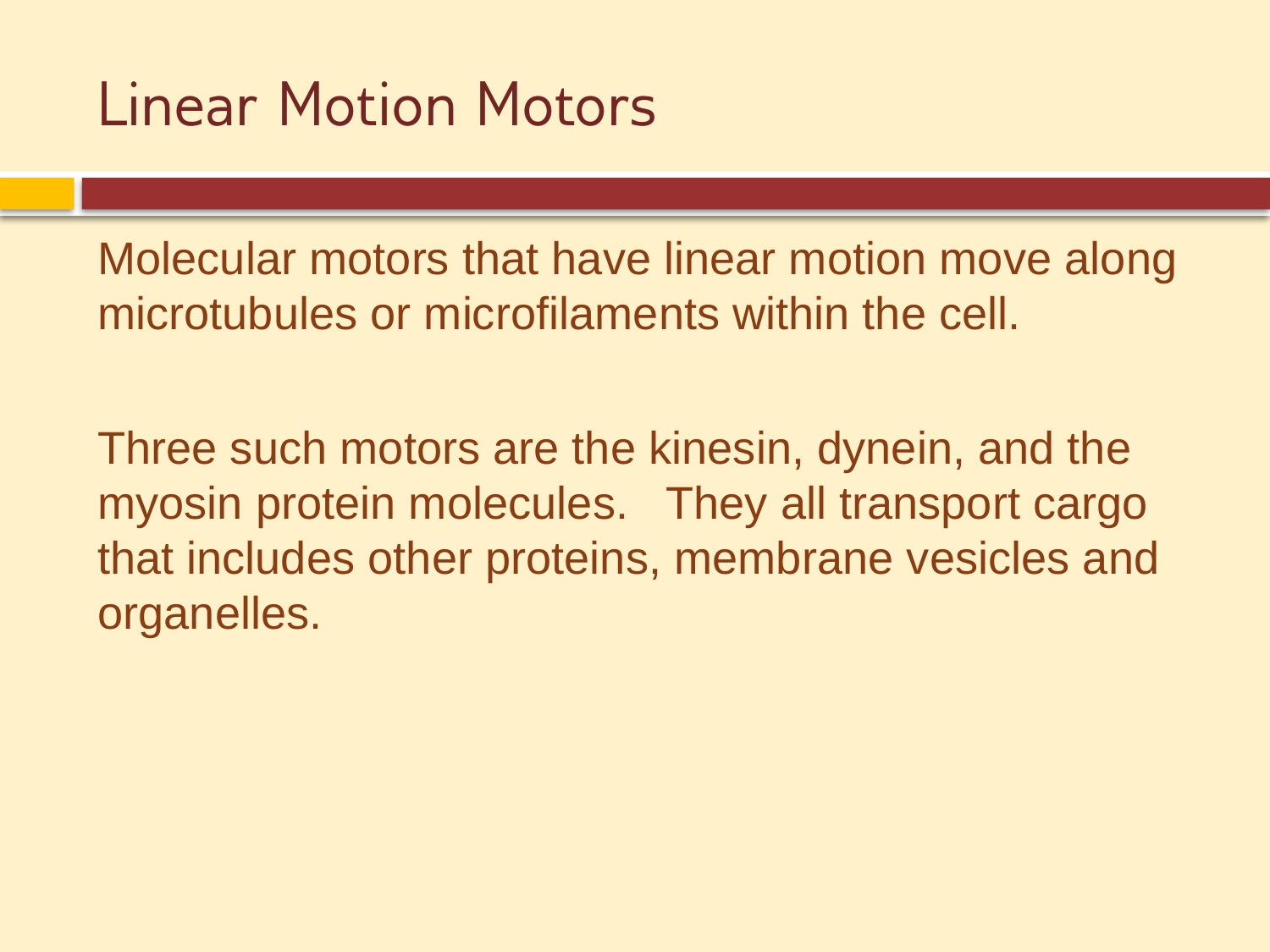

# Linear Motion Motors
Molecular motors that have linear motion move along microtubules or microfilaments within the cell.

Three such motors are the kinesin, dynein, and the myosin protein molecules.   They all transport cargo that includes other proteins, membrane vesicles and organelles.